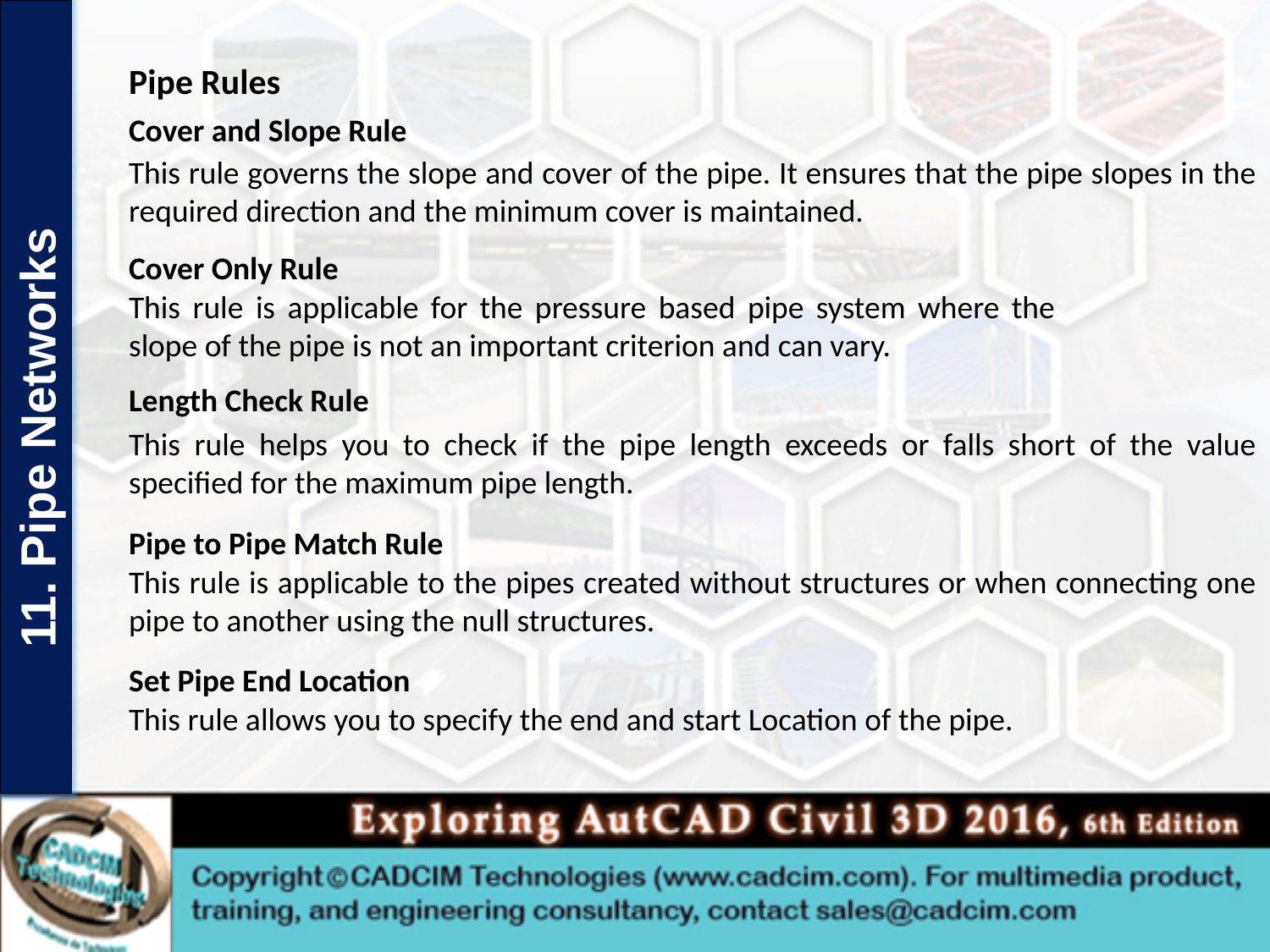

Pipe Rules
Cover and Slope Rule
This rule governs the slope and cover of the pipe. It ensures that the pipe slopes in the required direction and the minimum cover is maintained.
Cover Only Rule
This rule is applicable for the pressure based pipe system where the slope of the pipe is not an important criterion and can vary.
Length Check Rule
This rule helps you to check if the pipe length exceeds or falls short of the value specified for the maximum pipe length.
Pipe to Pipe Match Rule
This rule is applicable to the pipes created without structures or when connecting one pipe to another using the null structures.
Set Pipe End Location
This rule allows you to specify the end and start Location of the pipe.